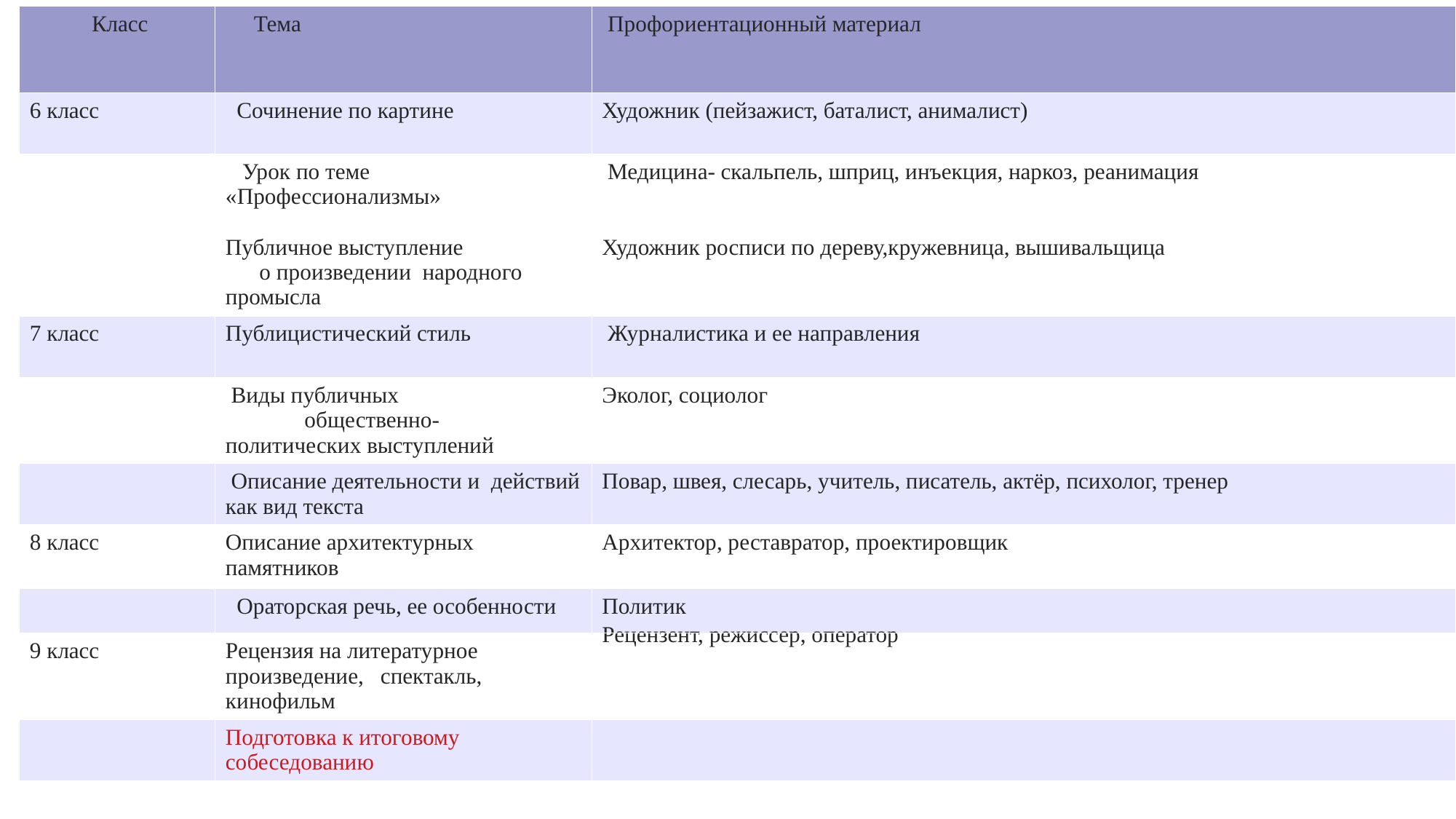

| Класс | Тема | Профориентационный материал |
| --- | --- | --- |
| 6 класс | Сочинение по картине | Художник (пейзажист, баталист, анималист) |
|  | Урок по теме «Профессионализмы» Публичное выступление о произведении народного промысла | Медицина- скальпель, шприц, инъекция, наркоз, реанимация Художник росписи по дереву,кружевница, вышивальщица |
| 7 класс | Публицистический стиль | Журналистика и ее направления |
|  | Виды публичных общественно- политических выступлений | Эколог, социолог |
|  | Описание деятельности и действий как вид текста | Повар, швея, слесарь, учитель, писатель, актёр, психолог, тренер |
| 8 класс | Описание архитектурных памятников | Архитектор, реставратор, проектировщик |
|  | Ораторская речь, ее особенности | Политик |
| 9 класс | Рецензия на литературное произведение, спектакль, кинофильм | Рецензент, режиссер, оператор |
|  | Подготовка к итоговому собеседованию |  |